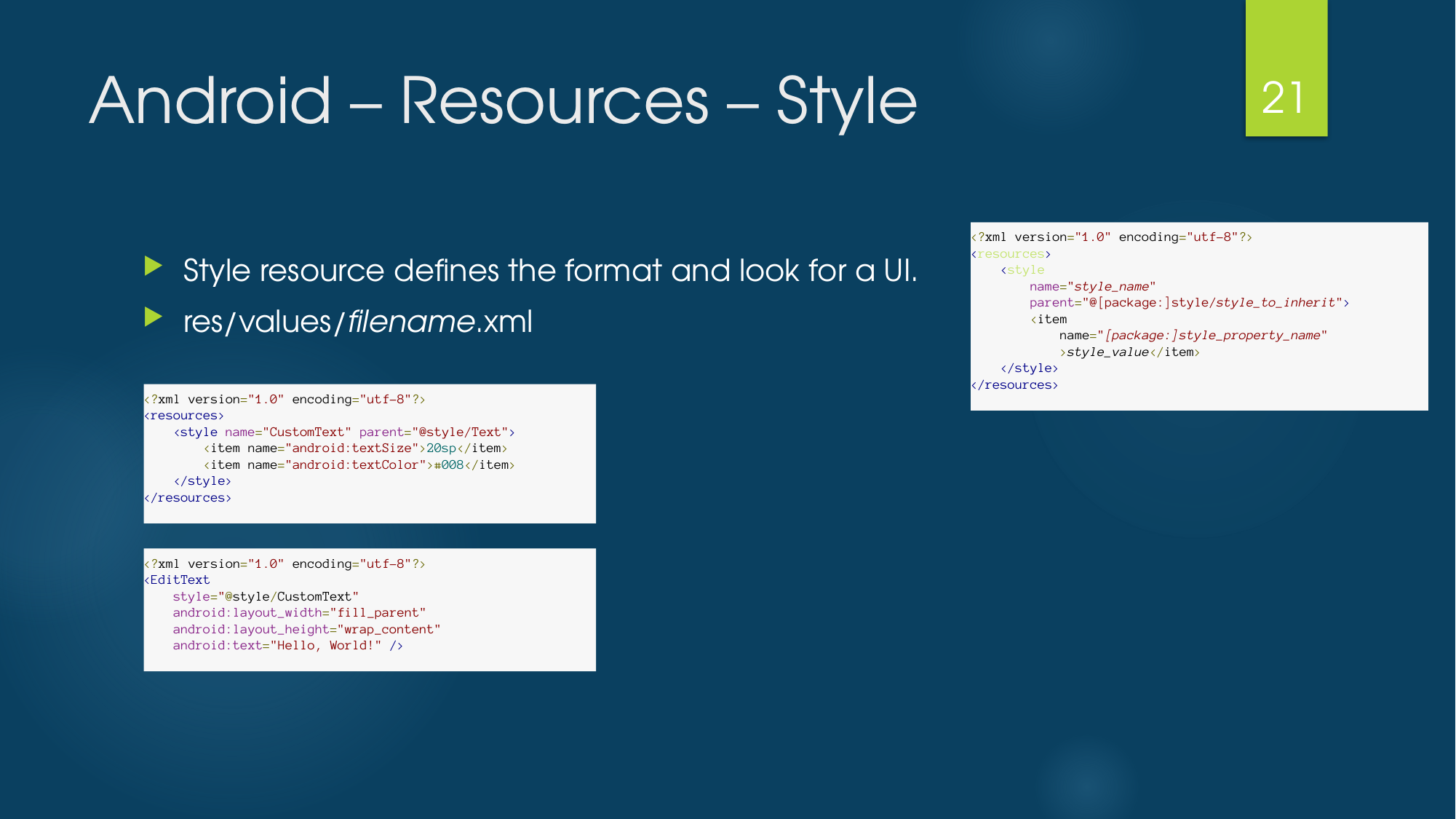

21
# Android – Resources – Style
<?xml version="1.0" encoding="utf-8"?>
<resources>
    <style
        name="style_name"
        parent="@[package:]style/style_to_inherit">
        <item
            name="[package:]style_property_name"
            >style_value</item>
    </style>
</resources>
Style resource defines the format and look for a UI.
res/values/filename.xml

<?xml version="1.0" encoding="utf-8"?>
<resources>
    <style name="CustomText" parent="@style/Text">
        <item name="android:textSize">20sp</item>
        <item name="android:textColor">#008</item>
    </style>
</resources>
<?xml version="1.0" encoding="utf-8"?>
<EditText
    style="@style/CustomText"
    android:layout_width="fill_parent"
    android:layout_height="wrap_content"
    android:text="Hello, World!" />